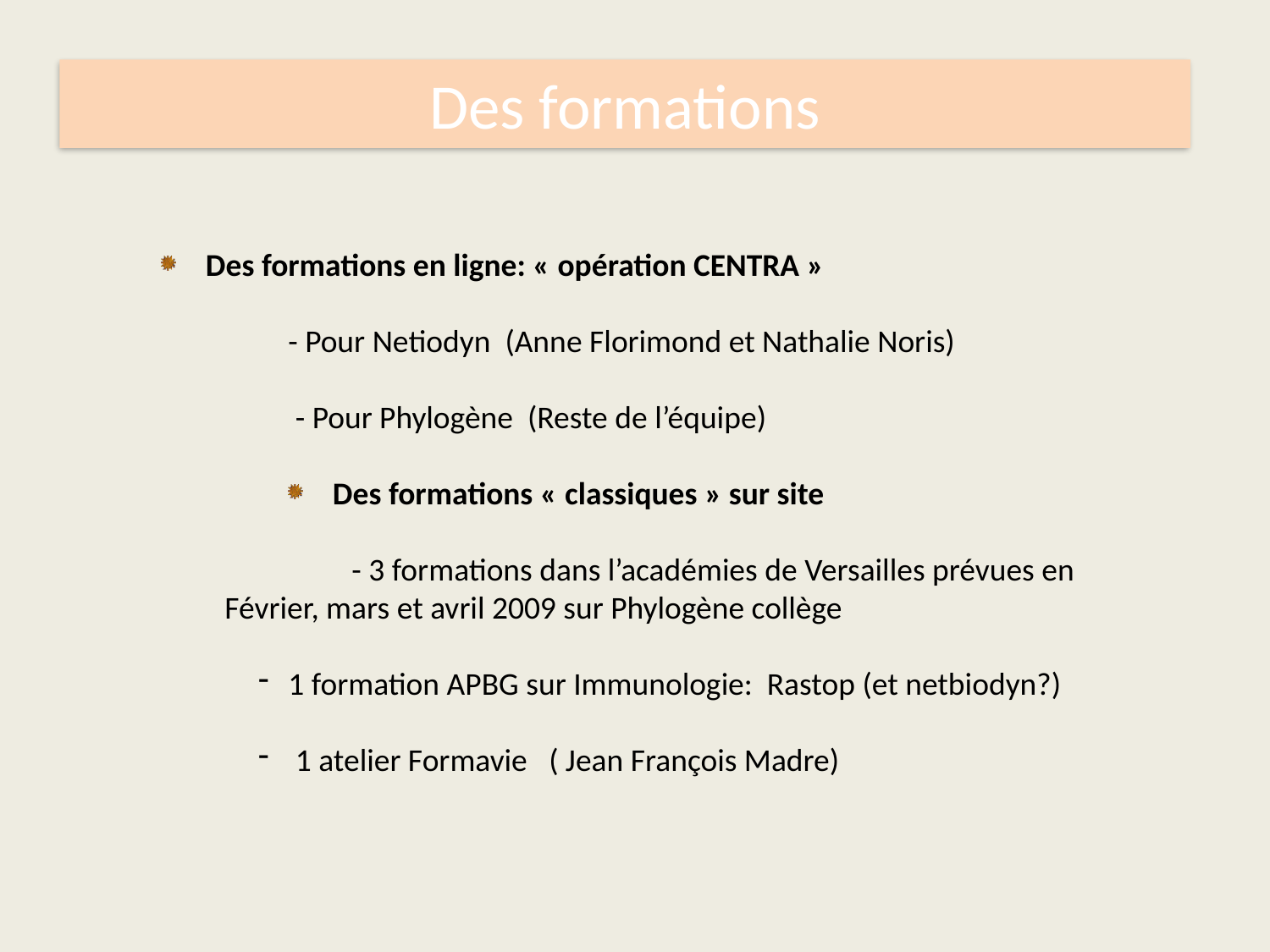

Des formations
  Des formations en ligne: « opération CENTRA »

- Pour Netiodyn  (Anne Florimond et Nathalie Noris)

 - Pour Phylogène  (Reste de l’équipe)

  Des formations « classiques » sur site

	- 3 formations dans l’académies de Versailles prévues en Février, mars et avril 2009 sur Phylogène collège

1 formation APBG sur Immunologie:  Rastop (et netbiodyn?)

 1 atelier Formavie   ( Jean François Madre)